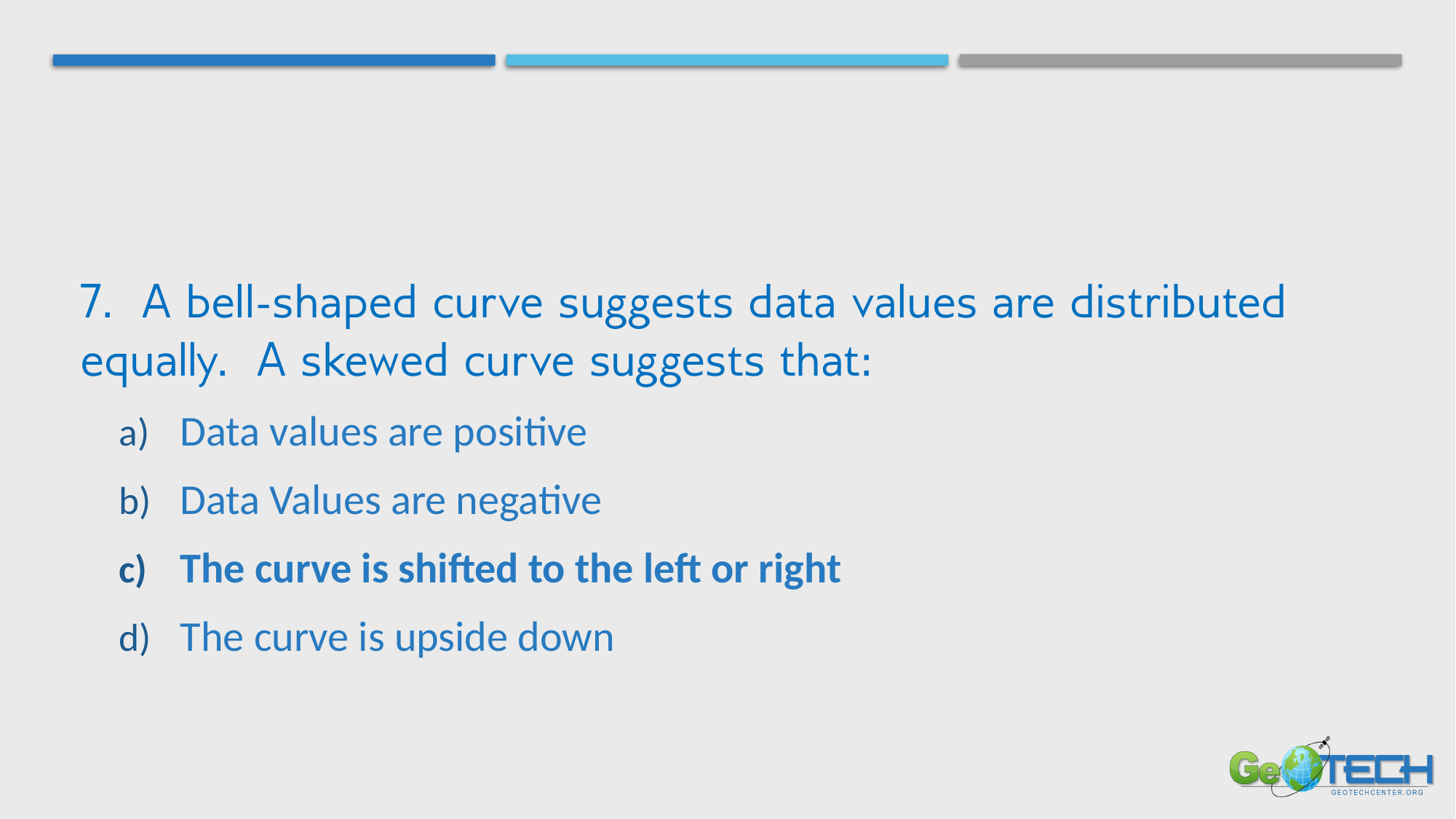

7.  A bell-shaped curve suggests data values are distributed equally.  A skewed curve suggests that:
Data values are positive
Data Values are negative
The curve is shifted to the left or right
The curve is upside down